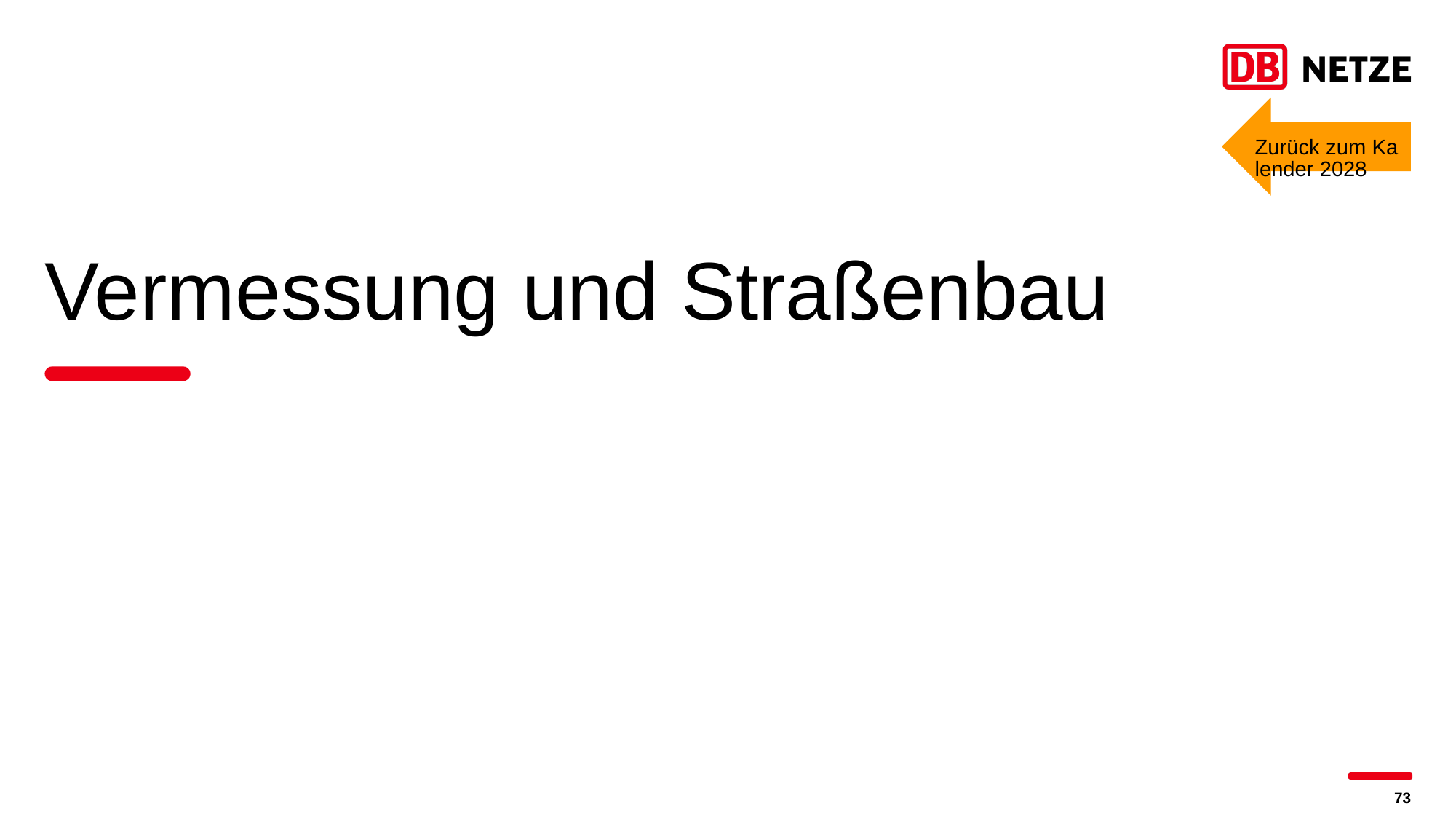

Zurück zum Kalender 2028
# Vermessung und Straßenbau
73